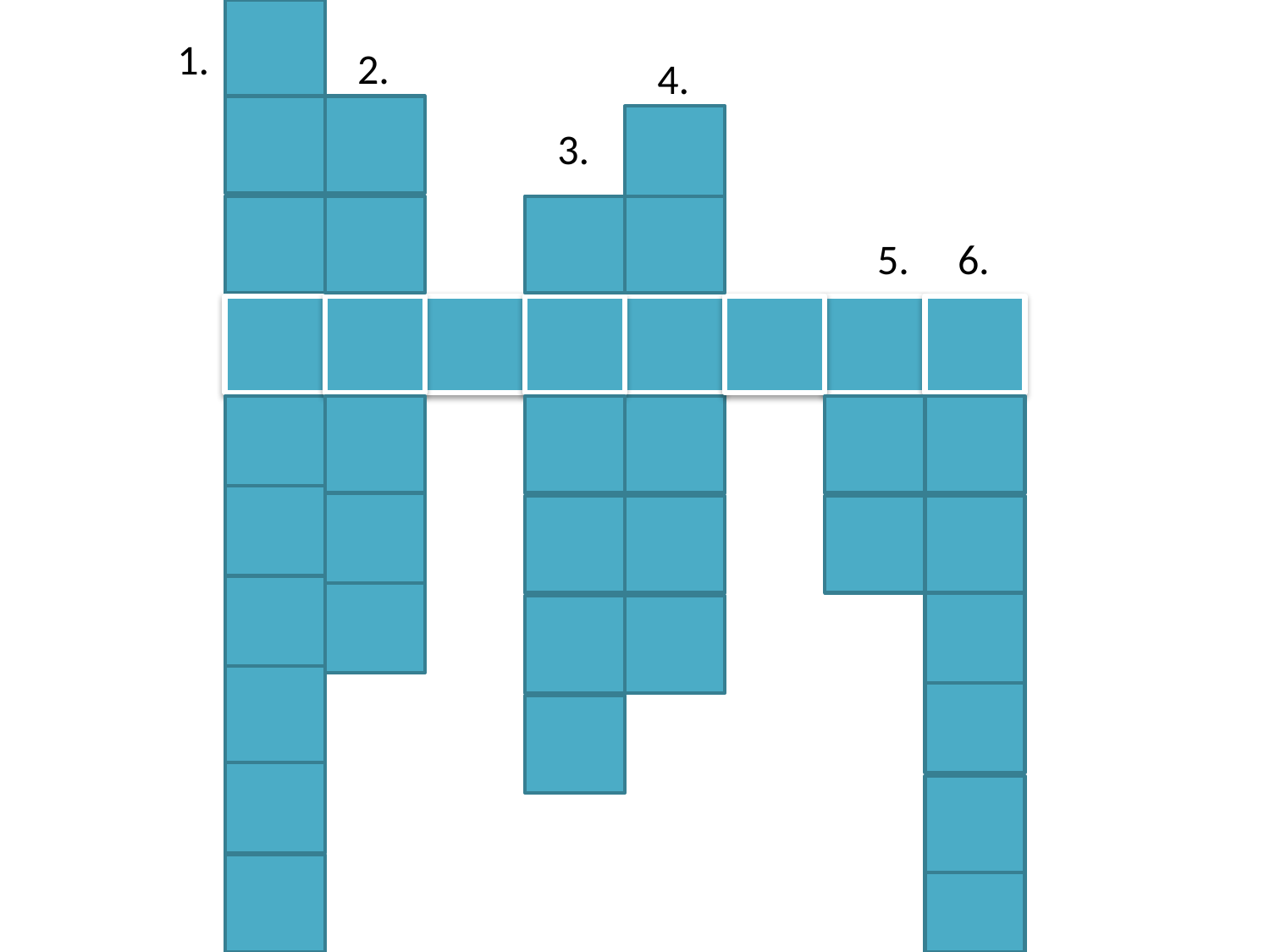

П
1.
2.
4.
Е
Ф
А
3.
Т
Р
М
П
5.
6.
Р
Е
Н
Е
С
А
Н
С
О
С
А
И
Е
М
Г
К
Н
Д
Ф
А
Л
А
Л
Д
А
І
Ь
р
Ф
Т
И
А